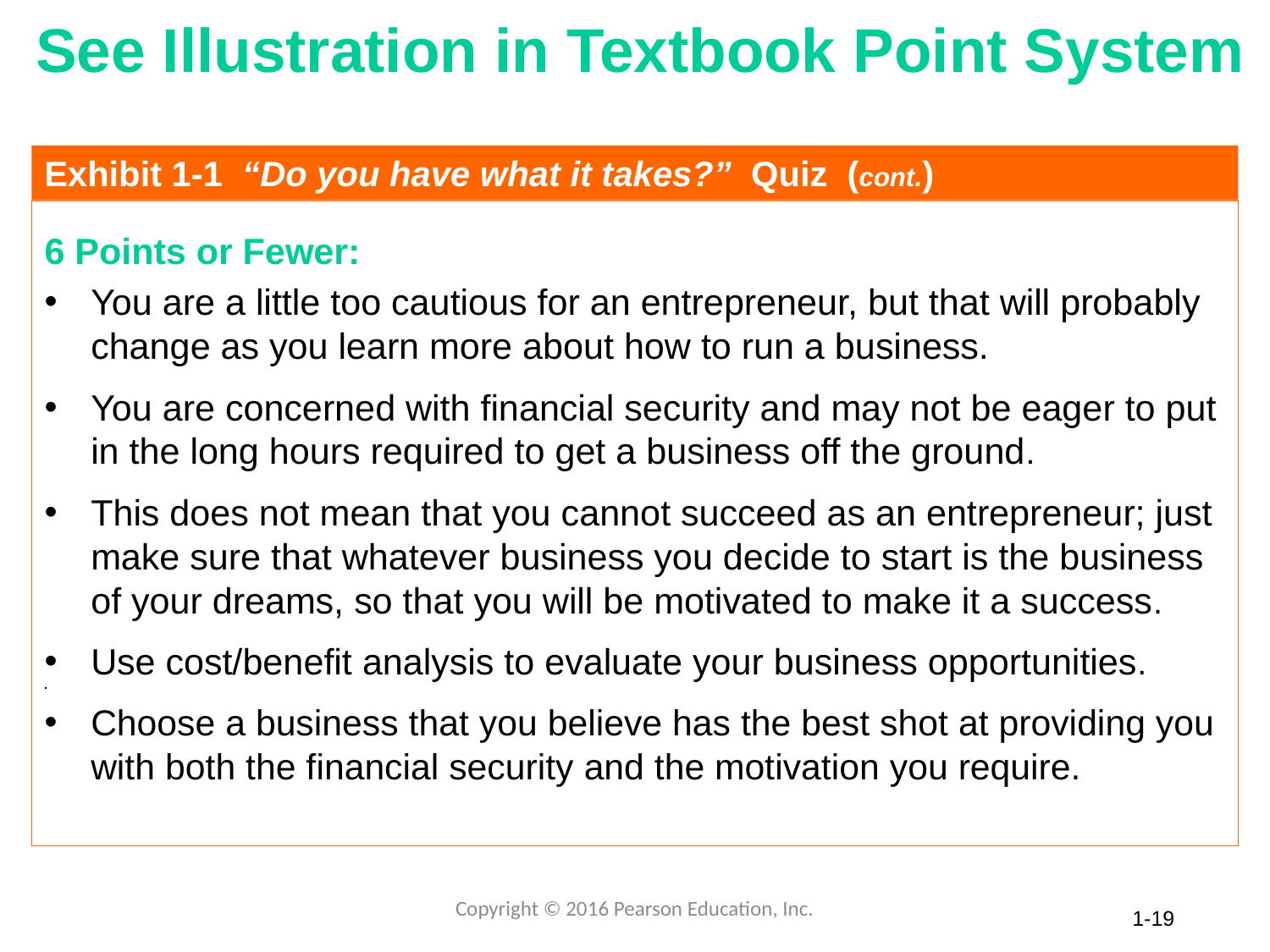

# See Illustration in Textbook Point System
Exhibit 1-1  “Do you have what it takes?”  Quiz  (cont.)
6 Points or Fewer:
You are a little too cautious for an entrepreneur, but that will probably change as you learn more about how to run a business.

You are concerned with financial security and may not be eager to put in the long hours required to get a business off the ground.

This does not mean that you cannot succeed as an entrepreneur; just make sure that whatever business you decide to start is the business of your dreams, so that you will be motivated to make it a success.

Use cost/benefit analysis to evaluate your business opportunities.

Choose a business that you believe has the best shot at providing you with both the financial security and the motivation you require.

Copyright © 2016 Pearson Education, Inc.